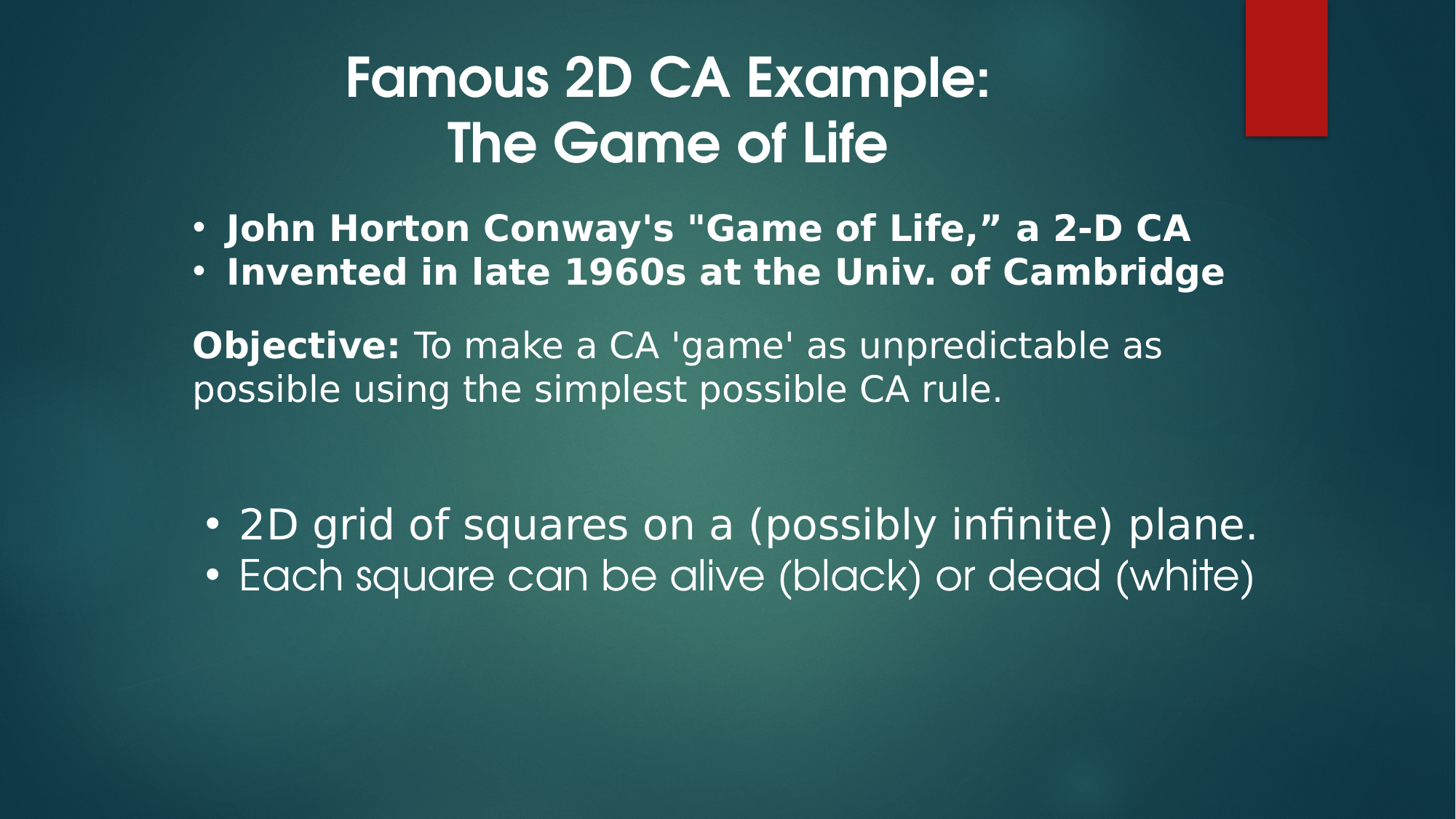

Famous 2D CA Example:
The Game of Life
John Horton Conway's "Game of Life,” a 2-D CA
Invented in late 1960s at the Univ. of Cambridge
Objective: To make a CA 'game' as unpredictable as possible using the simplest possible CA rule.
2D grid of squares on a (possibly infinite) plane.
Each square can be alive (black) or dead (white)